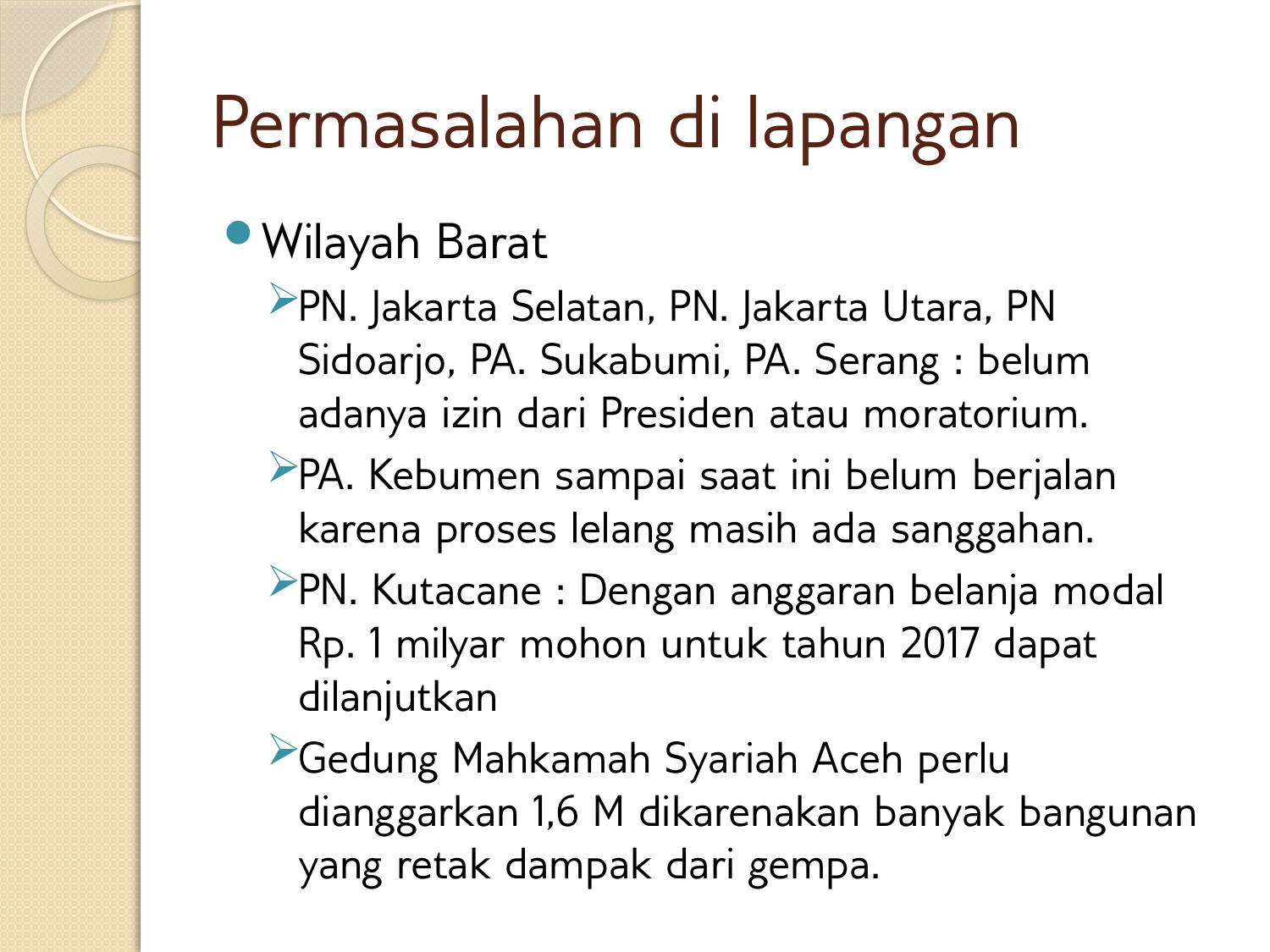

# Permasalahan di lapangan
Wilayah Barat
PN. Jakarta Selatan, PN. Jakarta Utara, PN Sidoarjo, PA. Sukabumi, PA. Serang : belum adanya izin dari Presiden atau moratorium.
PA. Kebumen sampai saat ini belum berjalan karena proses lelang masih ada sanggahan.
PN. Kutacane : Dengan anggaran belanja modal Rp. 1 milyar mohon untuk tahun 2017 dapat dilanjutkan
Gedung Mahkamah Syariah Aceh perlu dianggarkan 1,6 M dikarenakan banyak bangunan yang retak dampak dari gempa.